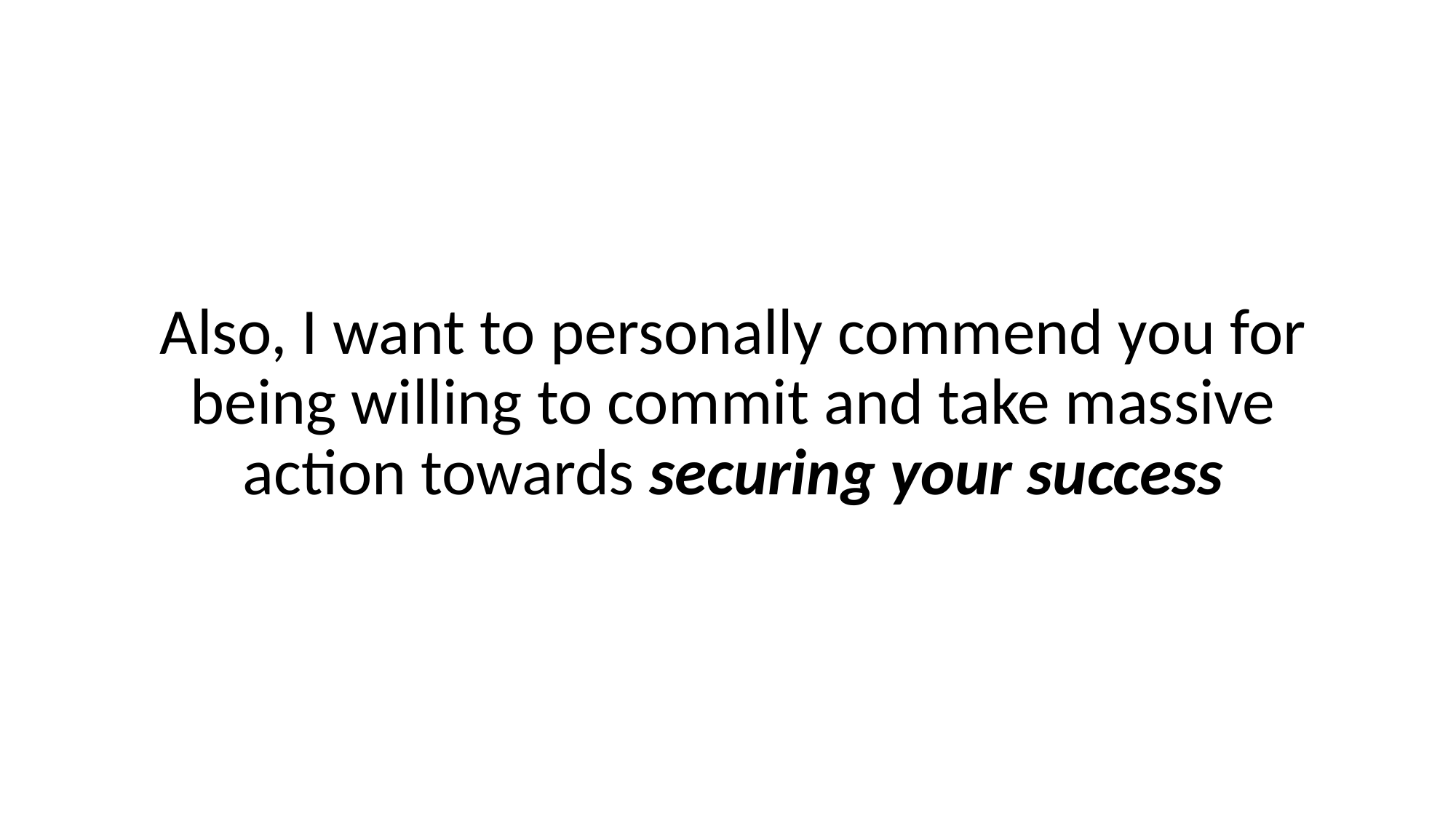

Also, I want to personally commend you for being willing to commit and take massive action towards securing your success